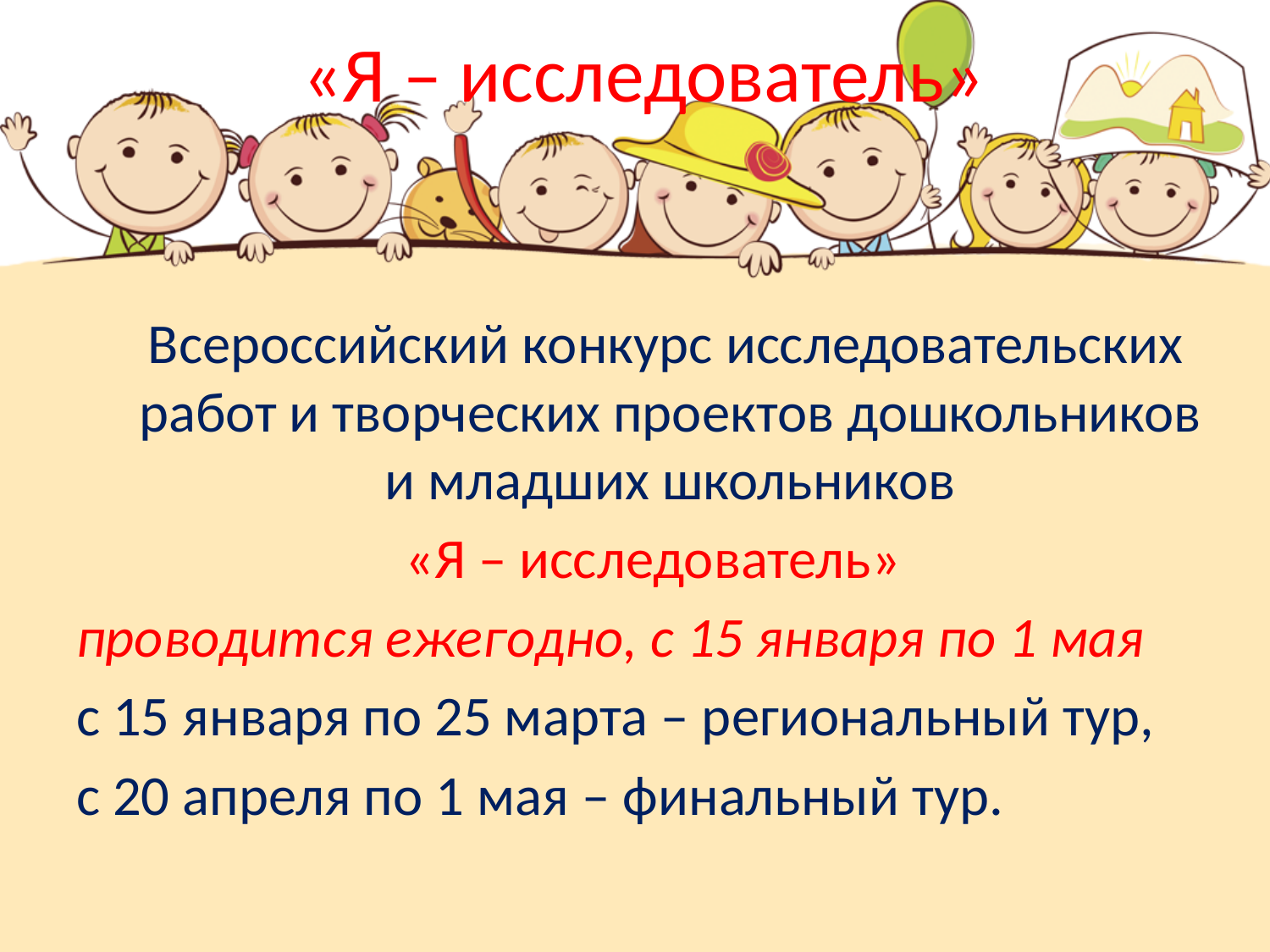

# «Я – исследователь»

   Всероссийский конкурс исследовательских работ и творческих проектов дошкольников и младших школьников
 «Я – исследователь»
проводится ежегодно, с 15 января по 1 мая
с 15 января по 25 марта – региональный тур,
с 20 апреля по 1 мая – финальный тур.